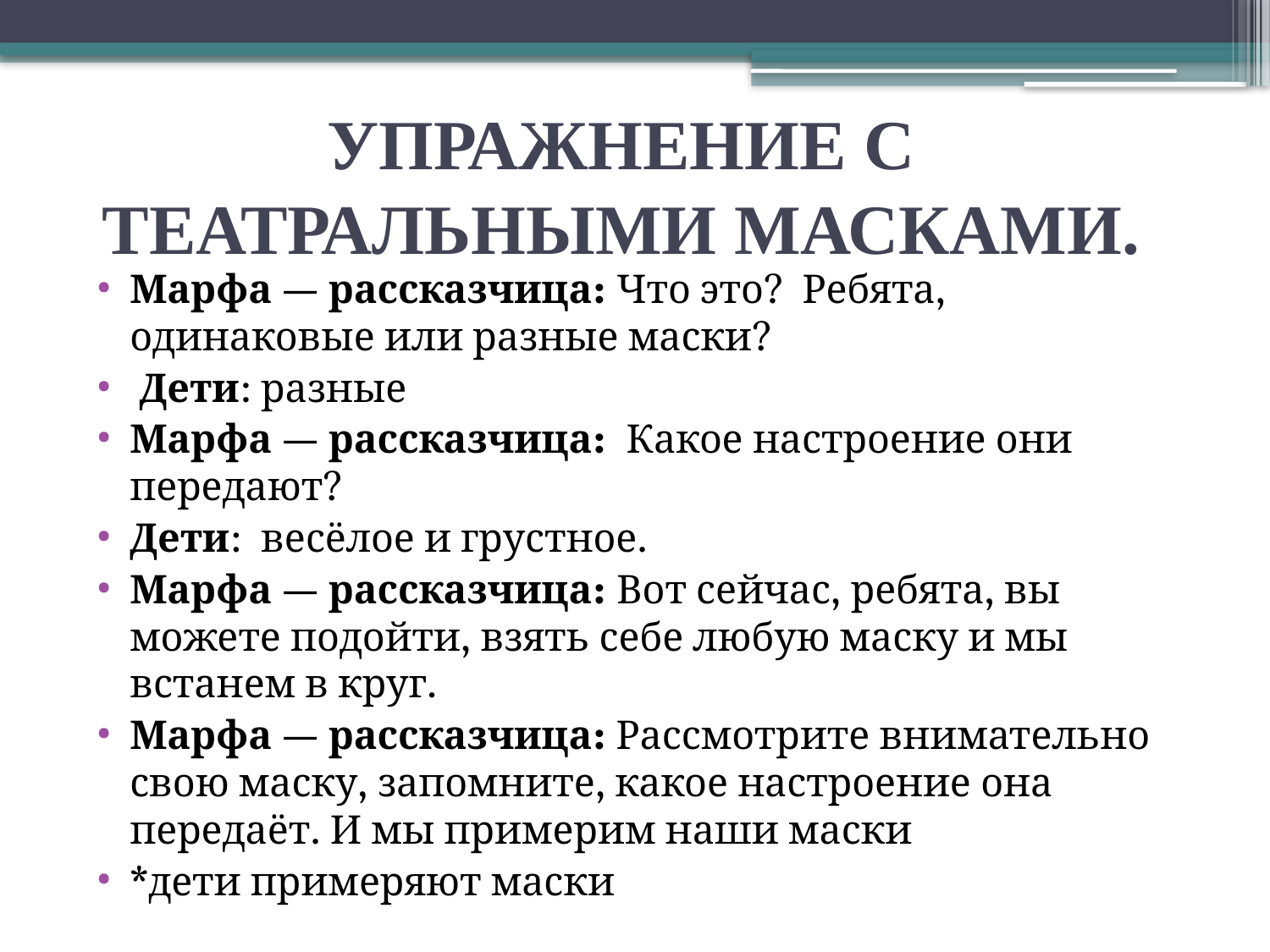

# УПРАЖНЕНИЕ С ТЕАТРАЛЬНЫМИ МАСКАМИ.
Марфа — рассказчица: Что это?  Ребята,  одинаковые или разные маски?
 Дети: разные
Марфа — рассказчица:  Какое настроение они передают?
Дети:  весёлое и грустное.
Марфа — рассказчица: Вот сейчас, ребята, вы можете подойти, взять себе любую маску и мы встанем в круг.
Марфа — рассказчица: Рассмотрите внимательно свою маску, запомните, какое настроение она передаёт. И мы примерим наши маски
*дети примеряют маски